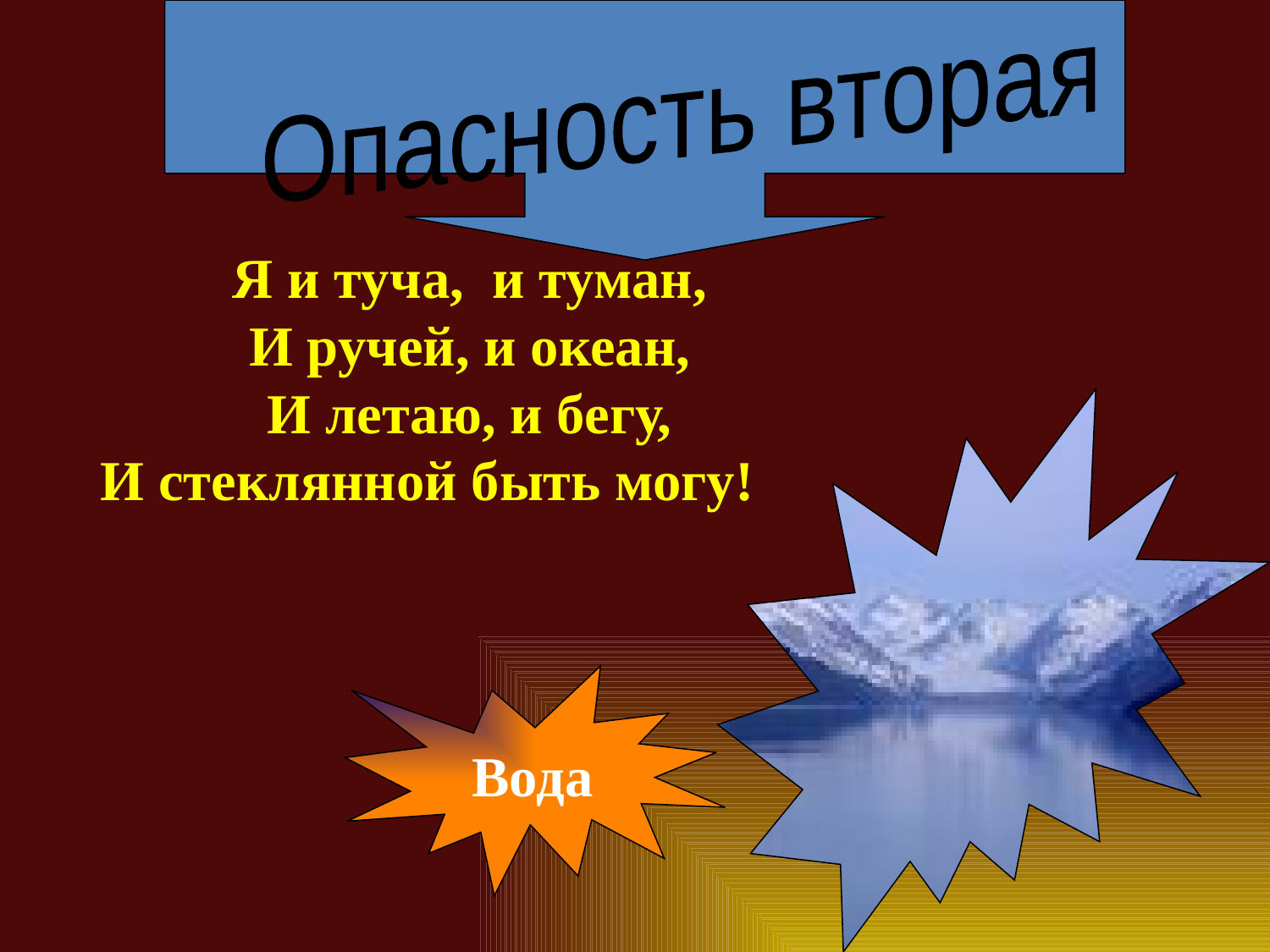

Опасность вторая
Я и туча,  и туман,
И ручей, и океан,
И летаю, и бегу,
И стеклянной быть могу!

Вода